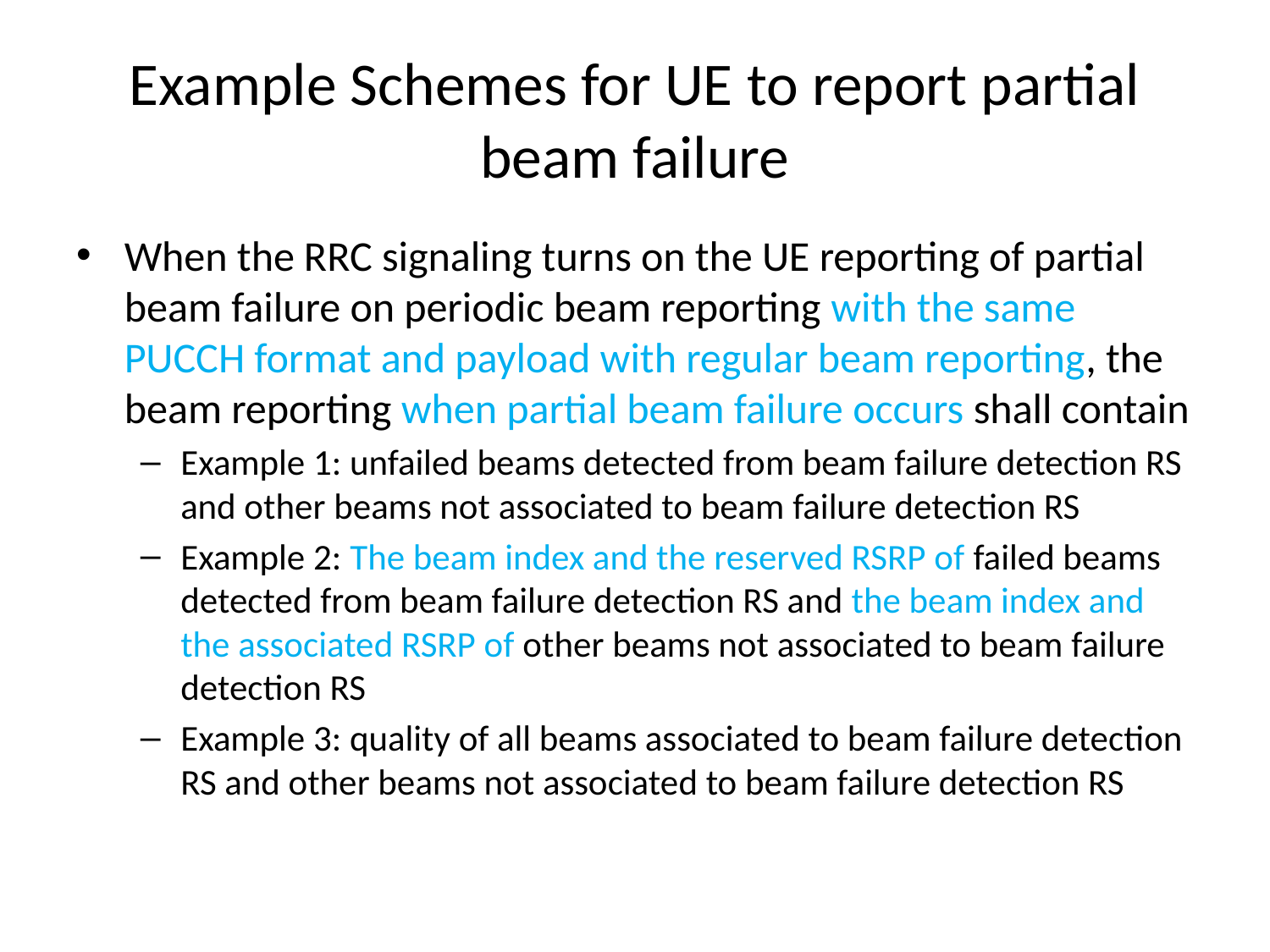

# Example Schemes for UE to report partial beam failure
When the RRC signaling turns on the UE reporting of partial beam failure on periodic beam reporting with the same PUCCH format and payload with regular beam reporting, the beam reporting when partial beam failure occurs shall contain
Example 1: unfailed beams detected from beam failure detection RS and other beams not associated to beam failure detection RS
Example 2: The beam index and the reserved RSRP of failed beams detected from beam failure detection RS and the beam index and the associated RSRP of other beams not associated to beam failure detection RS
Example 3: quality of all beams associated to beam failure detection RS and other beams not associated to beam failure detection RS